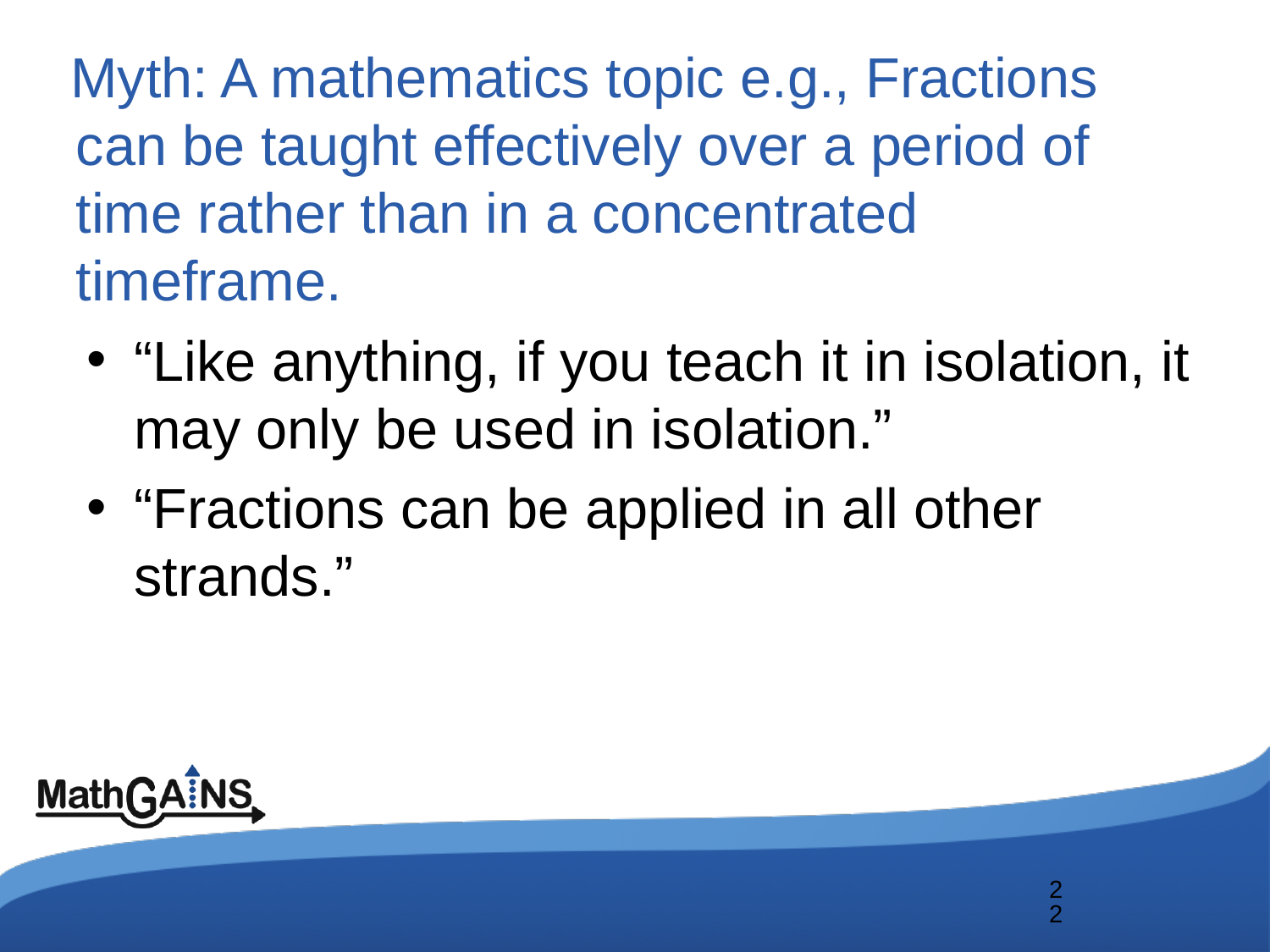

# Myth: A mathematics topic e.g., Fractions can be taught effectively over a period of time rather than in a concentrated timeframe.
“Like anything, if you teach it in isolation, it may only be used in isolation.”
“Fractions can be applied in all other strands.”

22